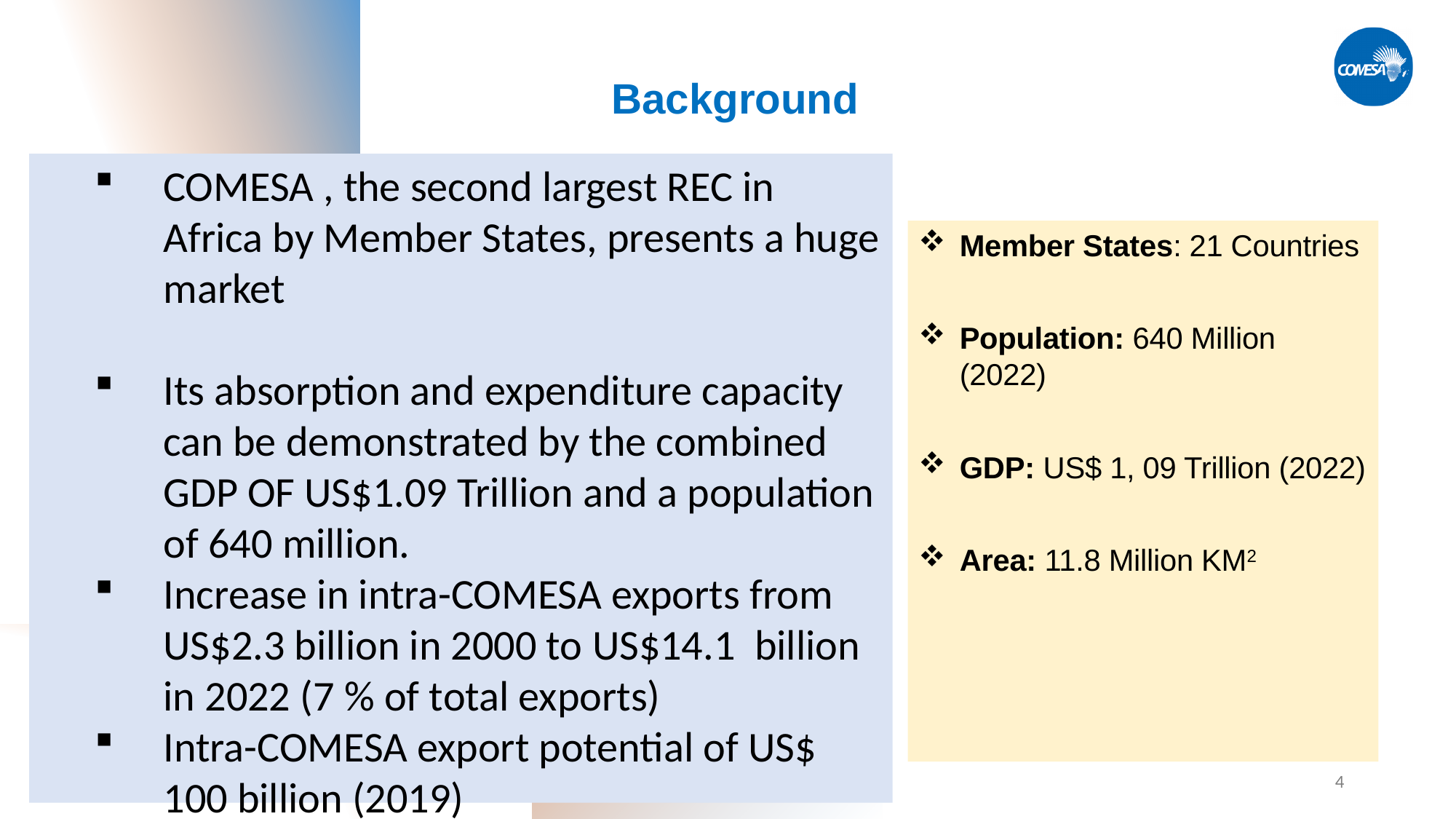

# Background
COMESA , the second largest REC in Africa by Member States, presents a huge market

Its absorption and expenditure capacity can be demonstrated by the combined GDP OF US$1.09 Trillion and a population of 640 million.
Increase in intra-COMESA exports from US$2.3 billion in 2000 to US$14.1  billion in 2022 (7 % of total exports)
Intra-COMESA export potential of US$ 100 billion (2019)

Member States: 21 Countries

Population: 640 Million (2022)

GDP: US$ 1, 09 Trillion (2022)

Area: 11.8 Million KM2

THE COMMON MARKET FOR EASTERN & SOUTHERN AFRICA
4